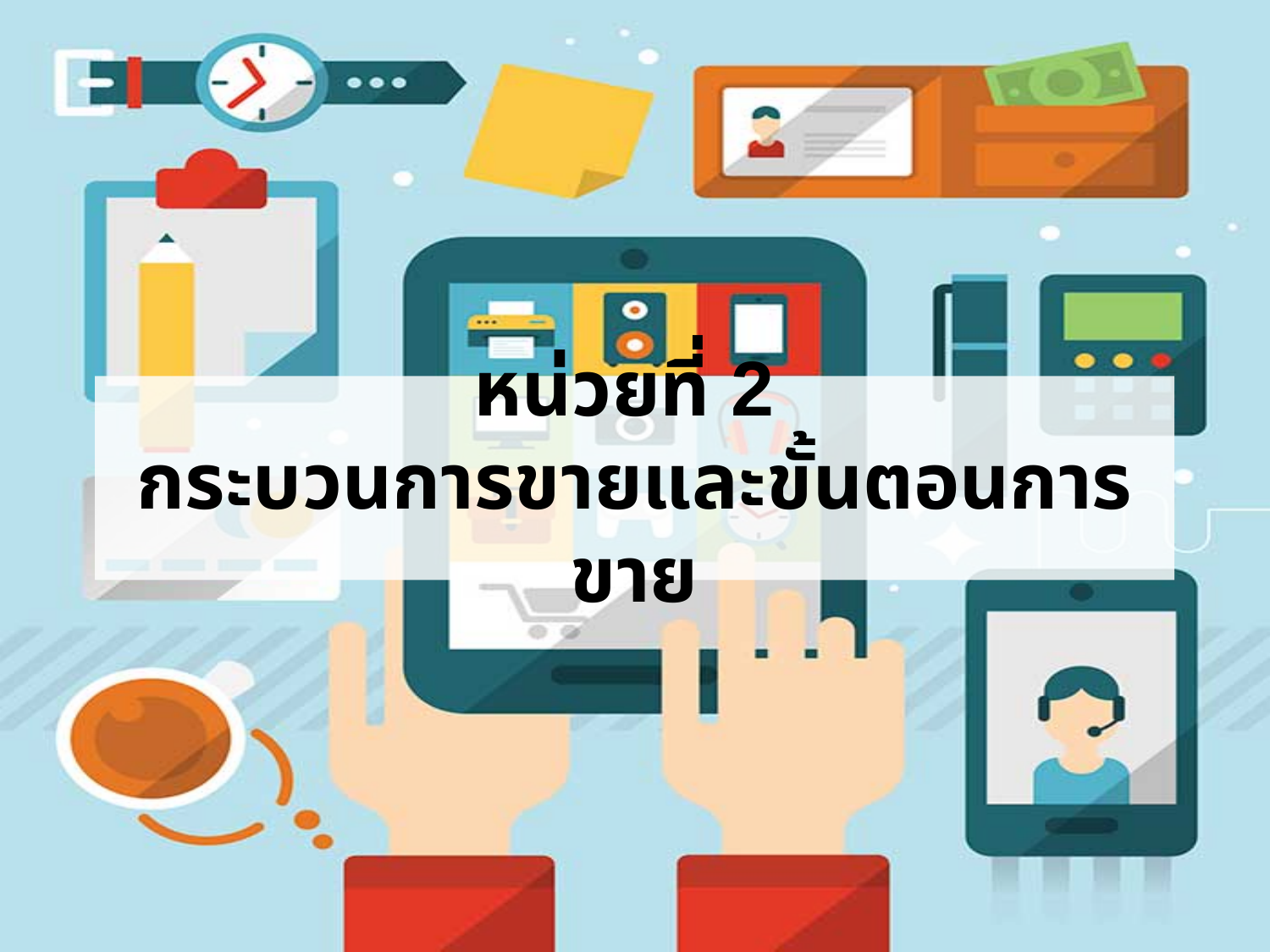

# หน่วยที่ 2 กระบวนการขายและขั้นตอนการขาย